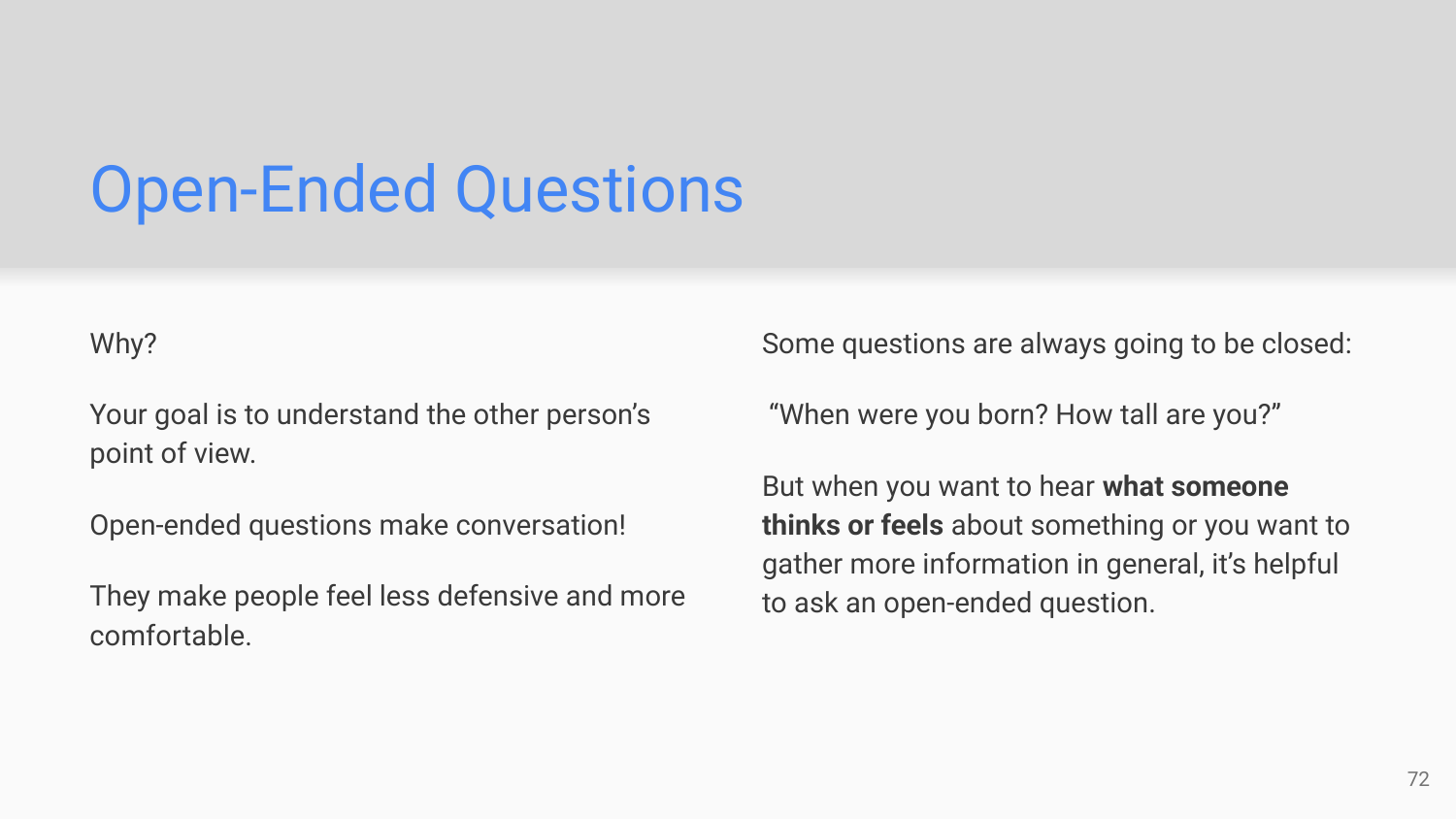

# Open-Ended Questions
Why?
Your goal is to understand the other person’s point of view.
Open-ended questions make conversation!
They make people feel less defensive and more comfortable.
Some questions are always going to be closed:
 “When were you born? How tall are you?”
But when you want to hear what someone thinks or feels about something or you want to gather more information in general, it’s helpful to ask an open-ended question.
72